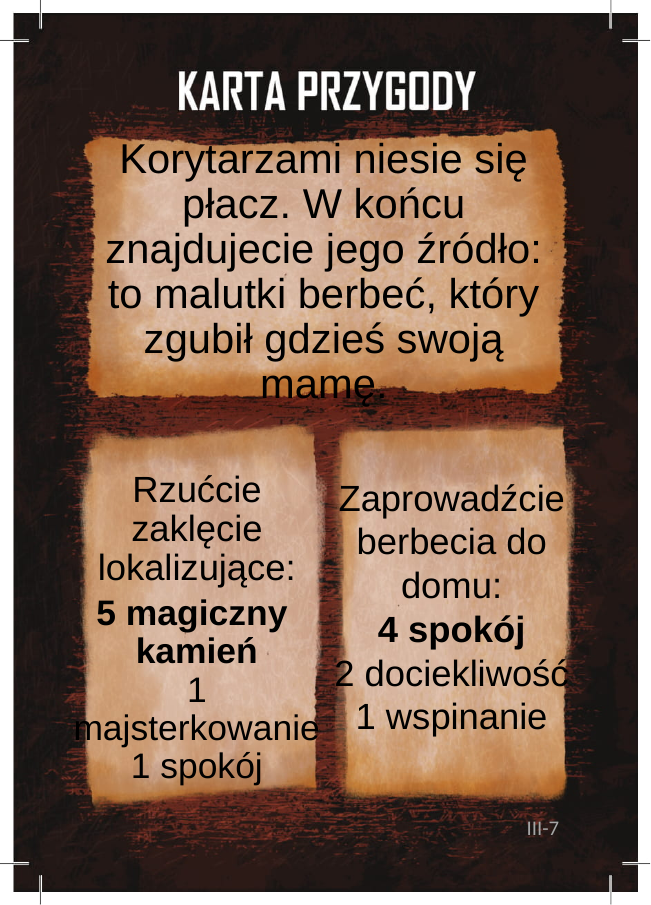

# Korytarzami niesie się płacz. W końcu znajdujecie jego źródło: to malutki berbeć, który zgubił gdzieś swoją mamę.
Rzućcie zaklęcie lokalizujące:
5 magiczny
kamień
1 majsterkowanie
1 spokój
Zaprowadźcie berbecia do domu:
4 spokój
2 dociekliwość
1 wspinanie
III-7